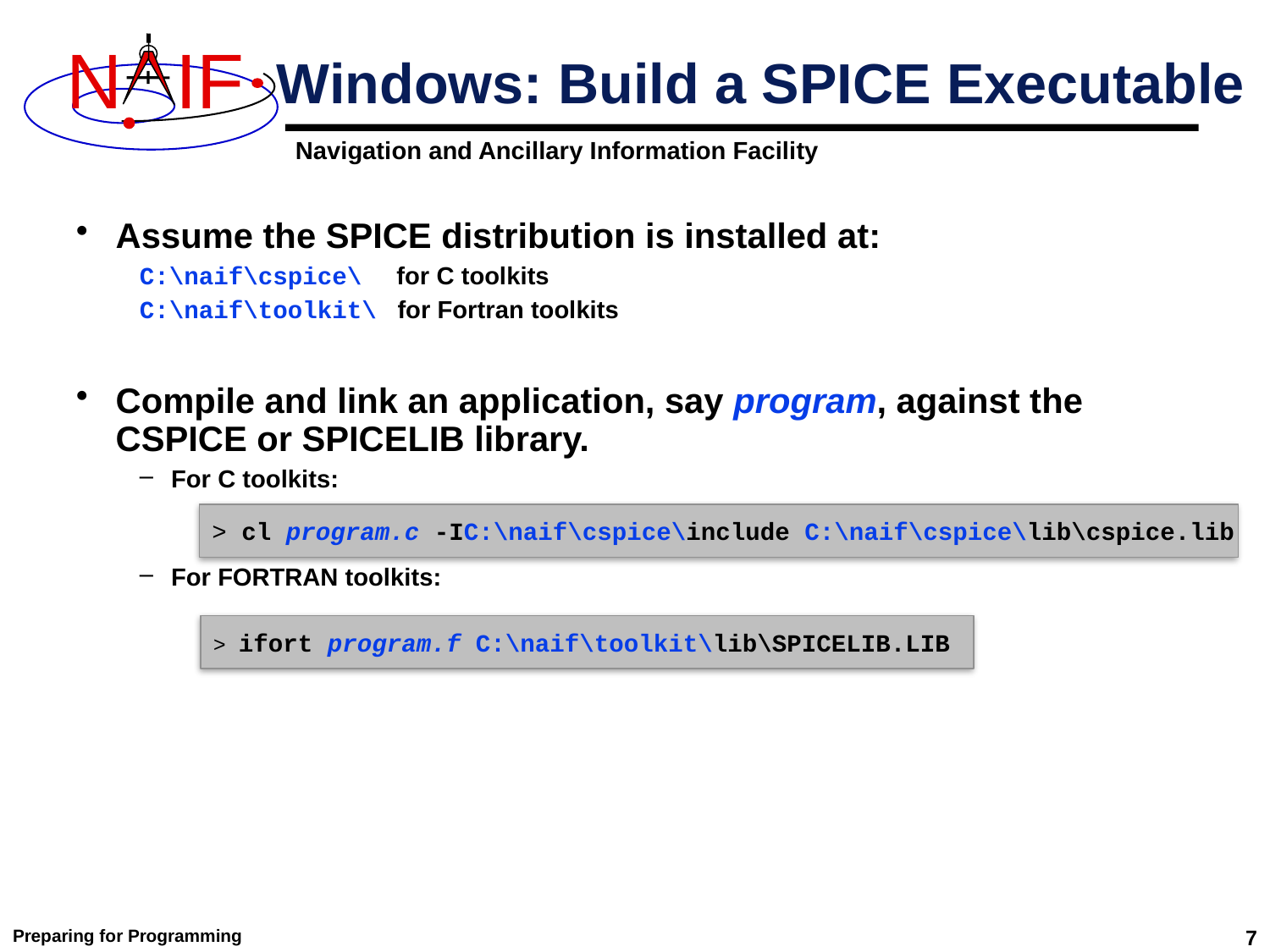

# Windows: Build a SPICE Executable
Assume the SPICE distribution is installed at:
C:\naif\cspice\     for C toolkits
C:\naif\toolkit\   for Fortran toolkits

Compile and link an application, say program, against the CSPICE or SPICELIB library.
For C toolkits:

For FORTRAN toolkits:

> cl program.c -IC:\naif\cspice\include C:\naif\cspice\lib\cspice.lib
> ifort program.f C:\naif\toolkit\lib\SPICELIB.LIB

Preparing for Programming
7